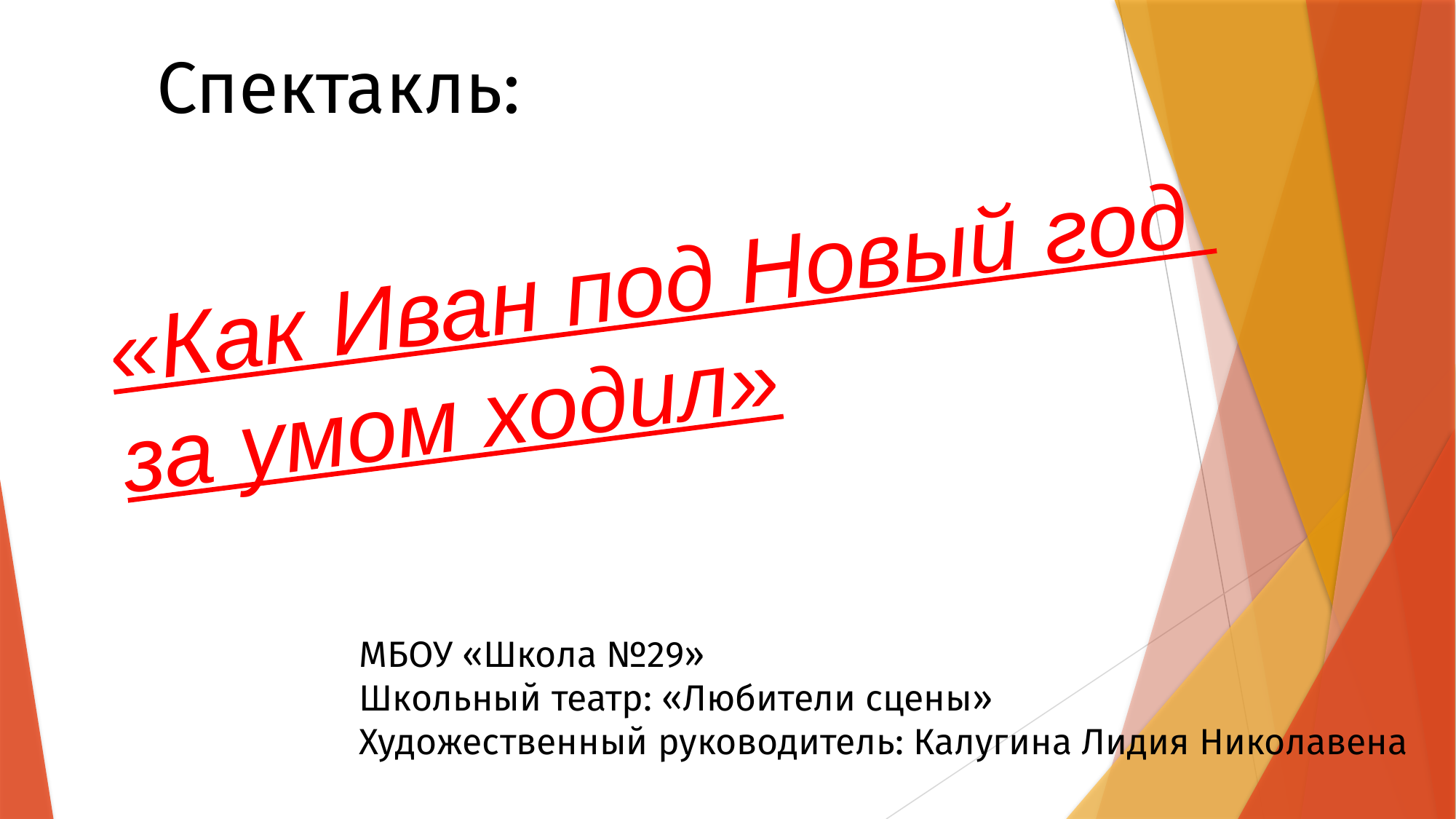

Спектакль:
«Как Иван под Новый год
за умом ходил»

МБОУ «Школа №29»
Школьный театр: «Любители сцены»
Художественный руководитель: Калугина Лидия Николавена